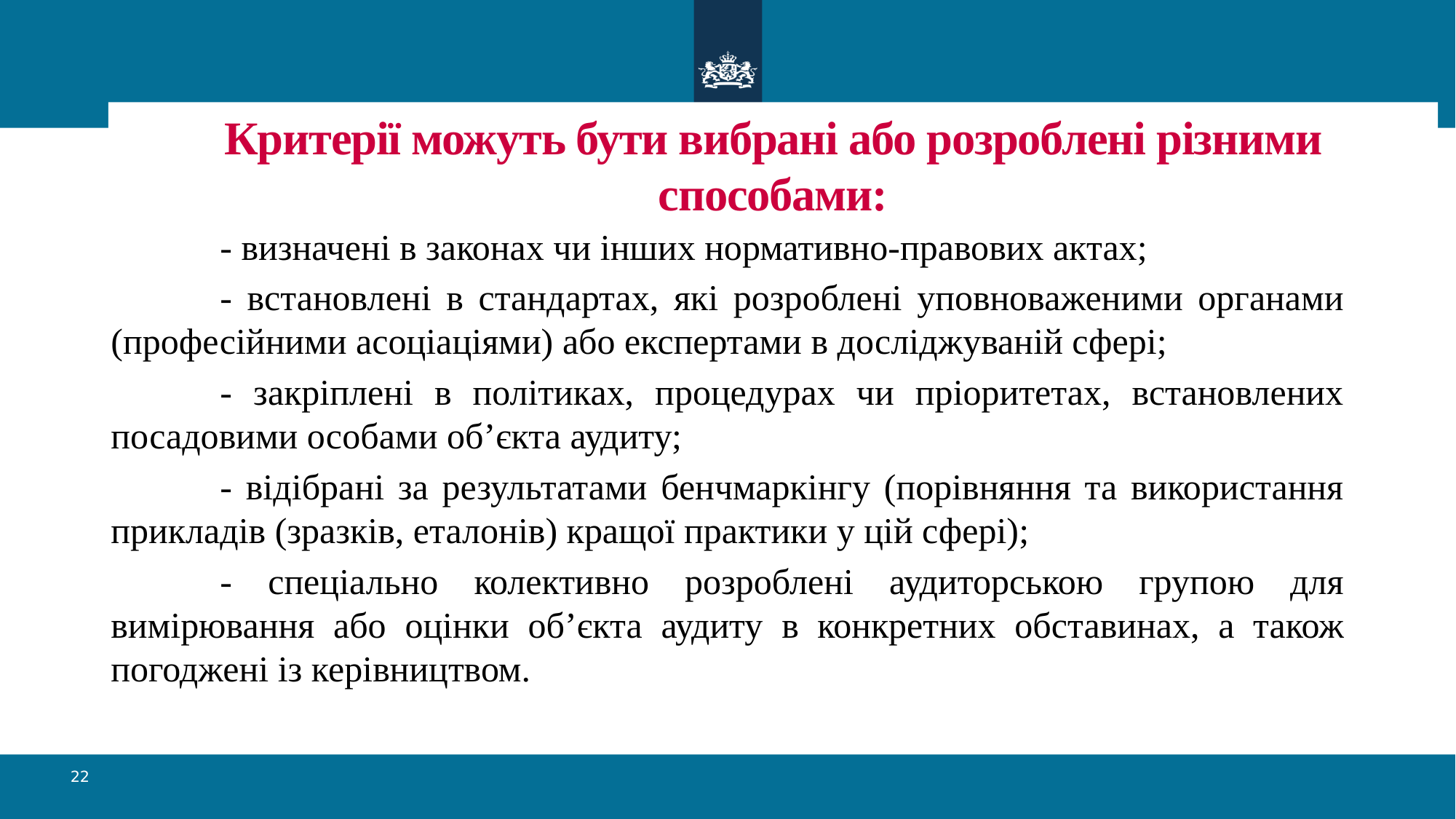

# Критерії можуть бути вибрані або розроблені різними способами:
	- визначені в законах чи інших нормативно-правових актах;
	- встановлені в стандартах, які розроблені уповноваженими органами (професійними асоціаціями) або експертами в досліджуваній сфері;
	- закріплені в політиках, процедурах чи пріоритетах, встановлених посадовими особами об’єкта аудиту;
	- відібрані за результатами бенчмаркінгу (порівняння та використання прикладів (зразків, еталонів) кращої практики у цій сфері);
	- спеціально колективно розроблені аудиторською групою для вимірювання або оцінки об’єкта аудиту в конкретних обставинах, а також погоджені із керівництвом.

22